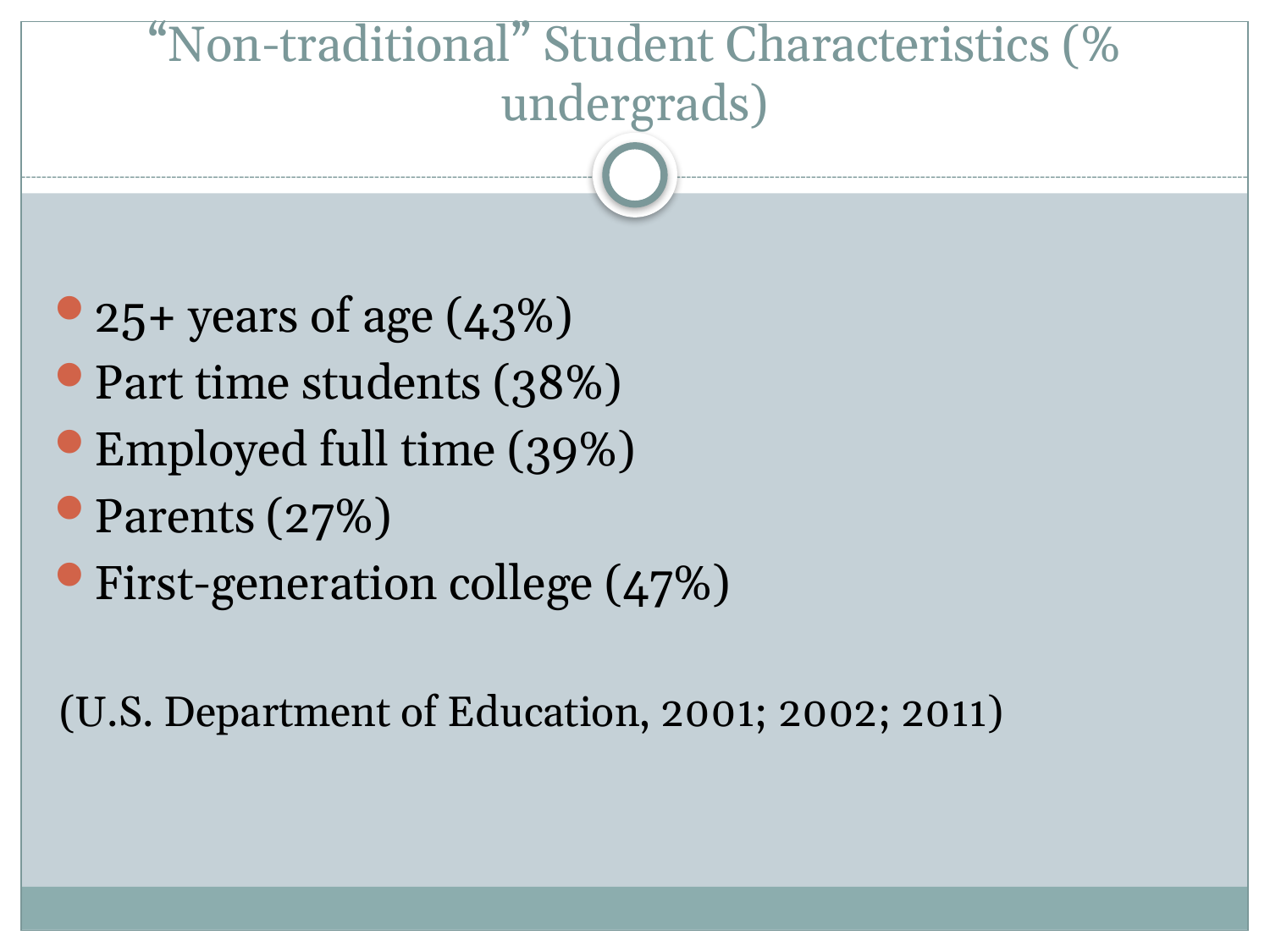

# “Non-traditional” Student Characteristics (% undergrads)

25+ years of age (43%)
Part time students (38%)
Employed full time (39%)
Parents (27%)
First-generation college (47%)

(U.S. Department of Education, 2001; 2002; 2011)